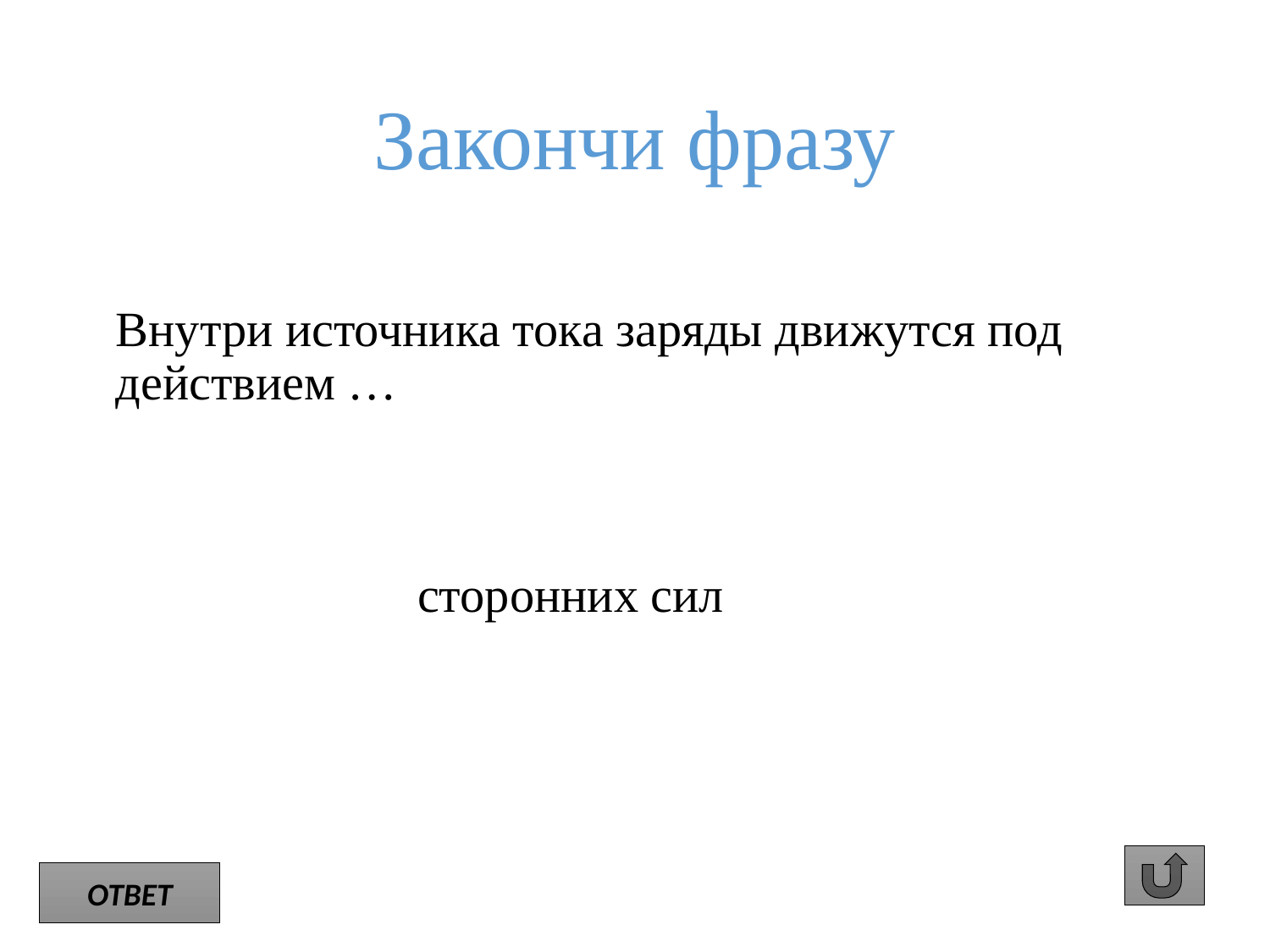

# Закончи фразу
	Внутри источника тока заряды движутся под действием …
сторонних сил

ОТВЕТ